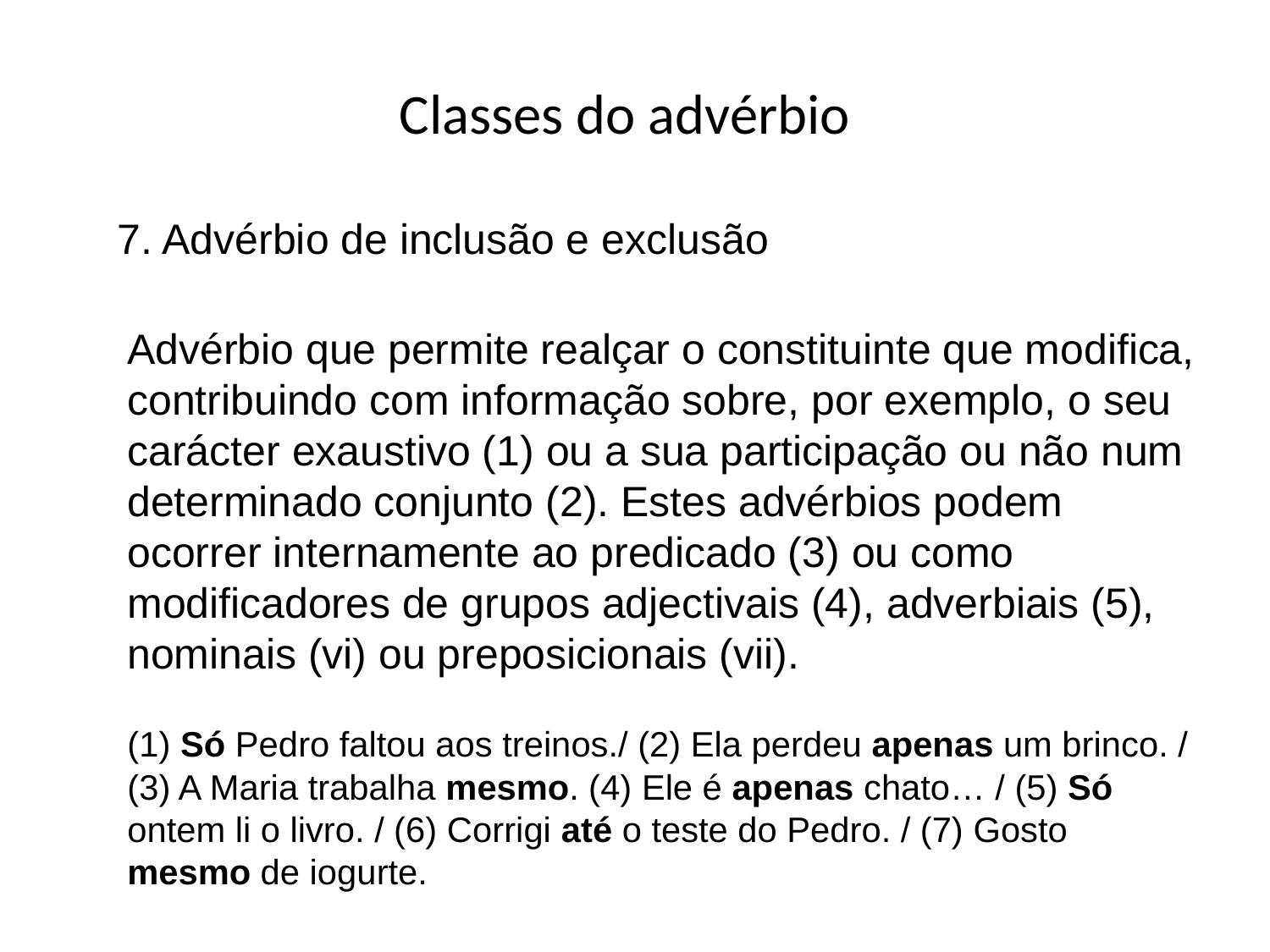

Classes do advérbio
7. Advérbio de inclusão e exclusão
Advérbio que permite realçar o constituinte que modifica, contribuindo com informação sobre, por exemplo, o seu carácter exaustivo (1) ou a sua participação ou não num determinado conjunto (2). Estes advérbios podem ocorrer internamente ao predicado (3) ou como modificadores de grupos adjectivais (4), adverbiais (5), nominais (vi) ou preposicionais (vii).
(1) Só Pedro faltou aos treinos./ (2) Ela perdeu apenas um brinco. / (3) A Maria trabalha mesmo. (4) Ele é apenas chato… / (5) Só ontem li o livro. / (6) Corrigi até o teste do Pedro. / (7) Gosto mesmo de iogurte.